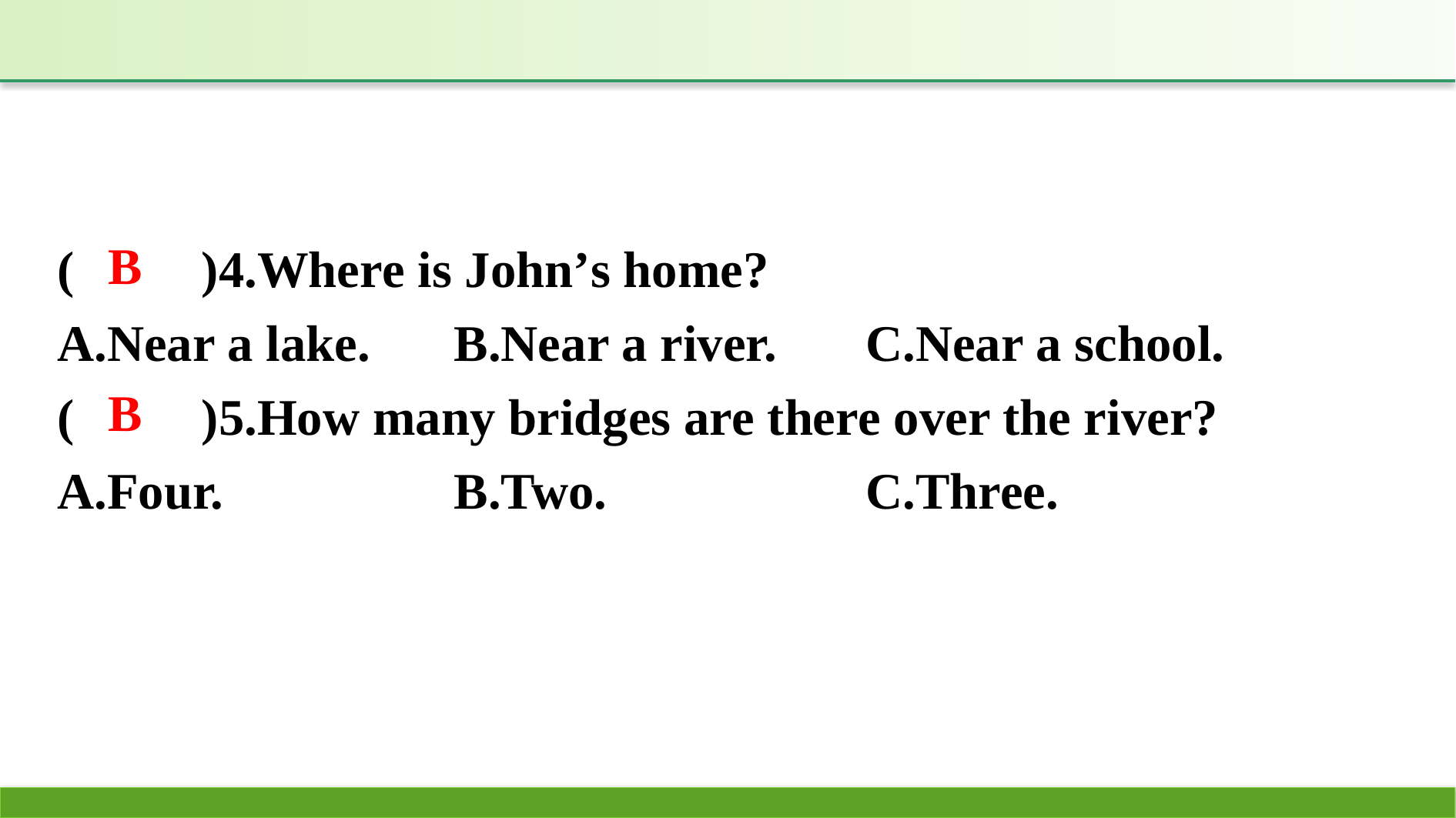

(　　)4.Where is John’s home?
A.Near a lake. 	B.Near a river. 	C.Near a school.
(　　)5.How many bridges are there over the river?
A.Four. 		B.Two. 			C.Three.
B
B